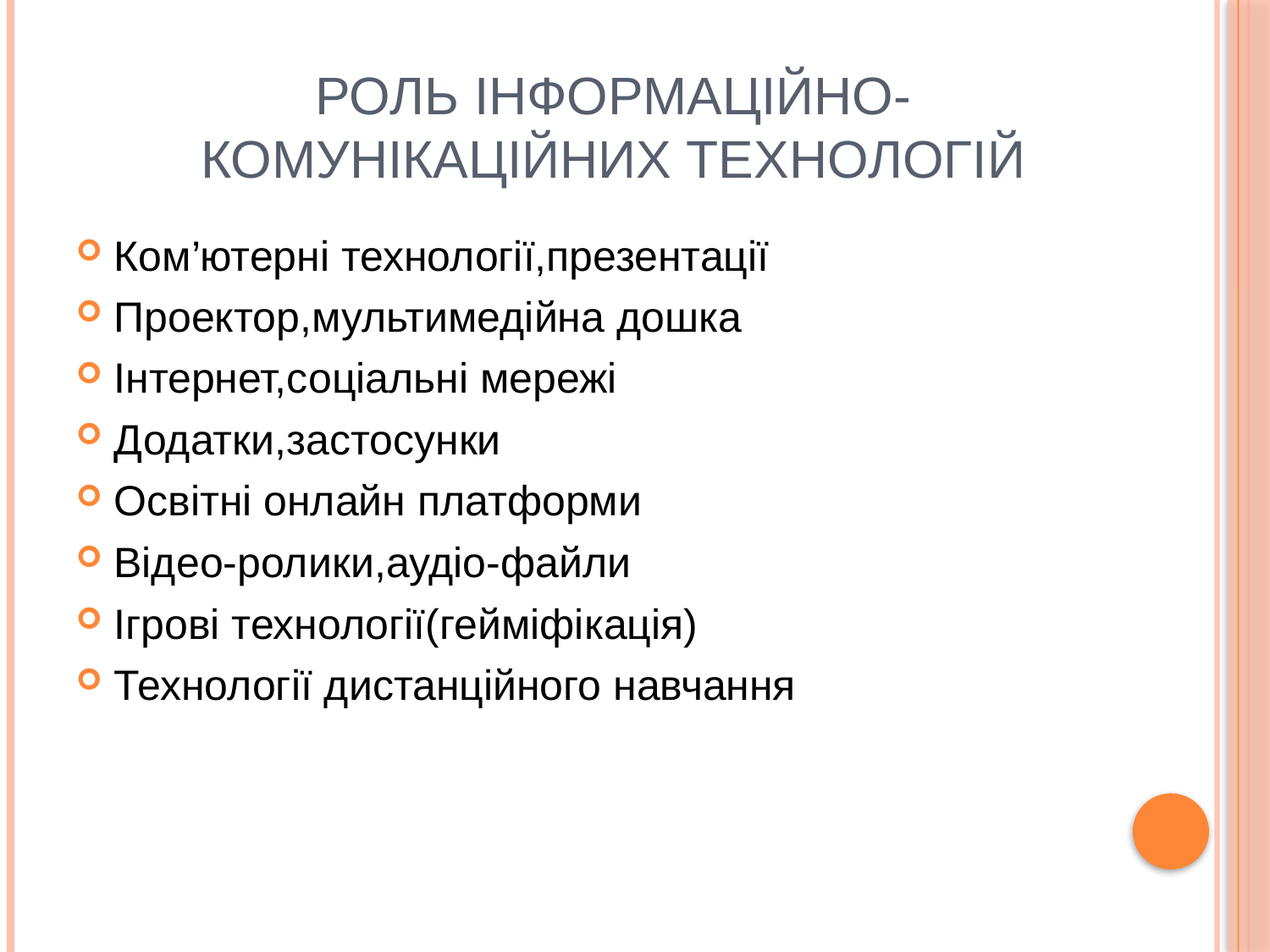

# Роль інформаційно-комунікаційних технологій
Ком’ютерні технології,презентації
Проектор,мультимедійна дошка
Інтернет,соціальні мережі
Додатки,застосунки
Освітні онлайн платформи
Відео-ролики,аудіо-файли
Ігрові технології(гейміфікація)
Технології дистанційного навчання